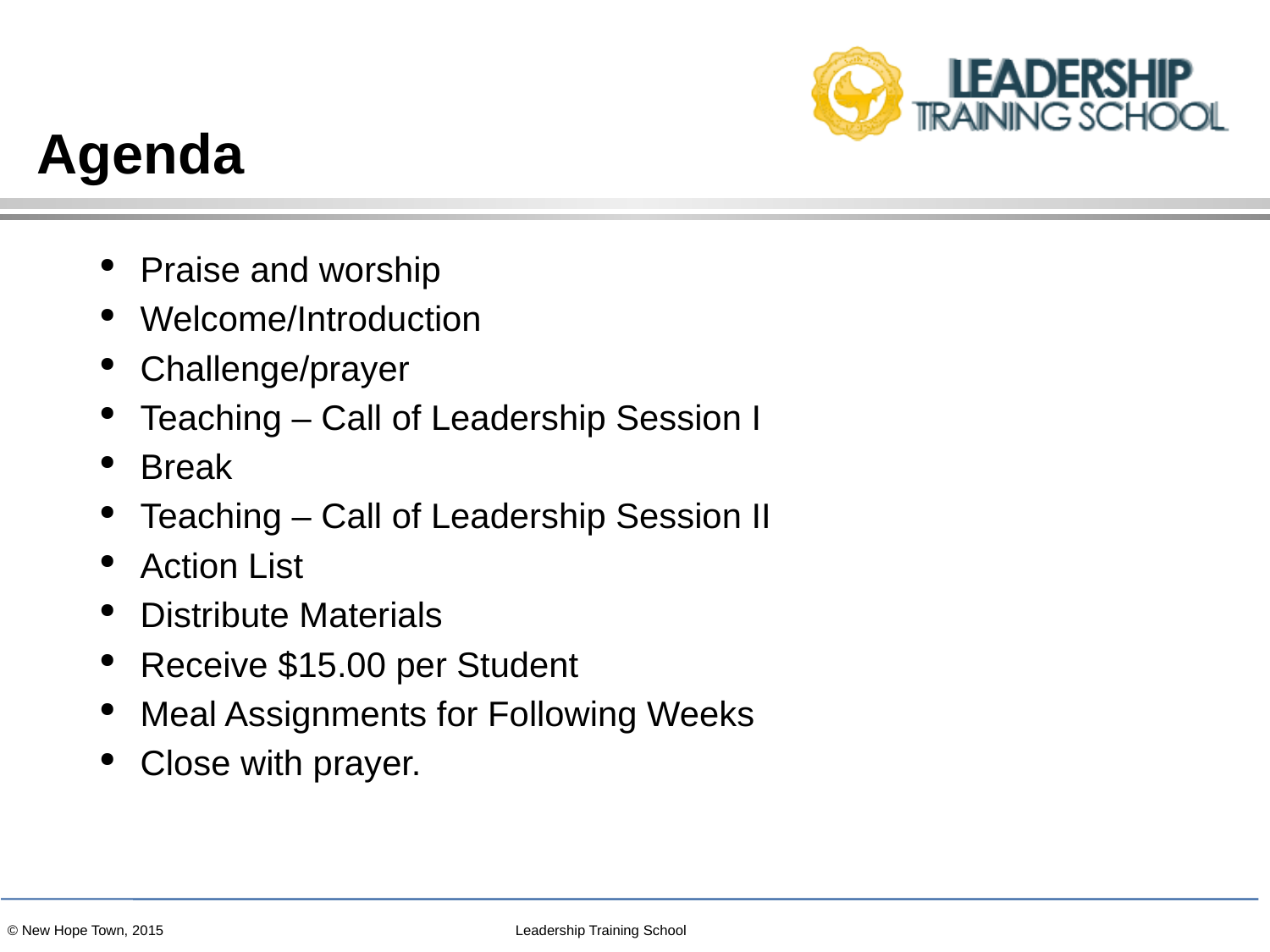

# Agenda
Praise and worship
Welcome/Introduction
Challenge/prayer
Teaching – Call of Leadership Session I
Break
Teaching – Call of Leadership Session II
Action List
Distribute Materials
Receive $15.00 per Student
Meal Assignments for Following Weeks
Close with prayer.
2